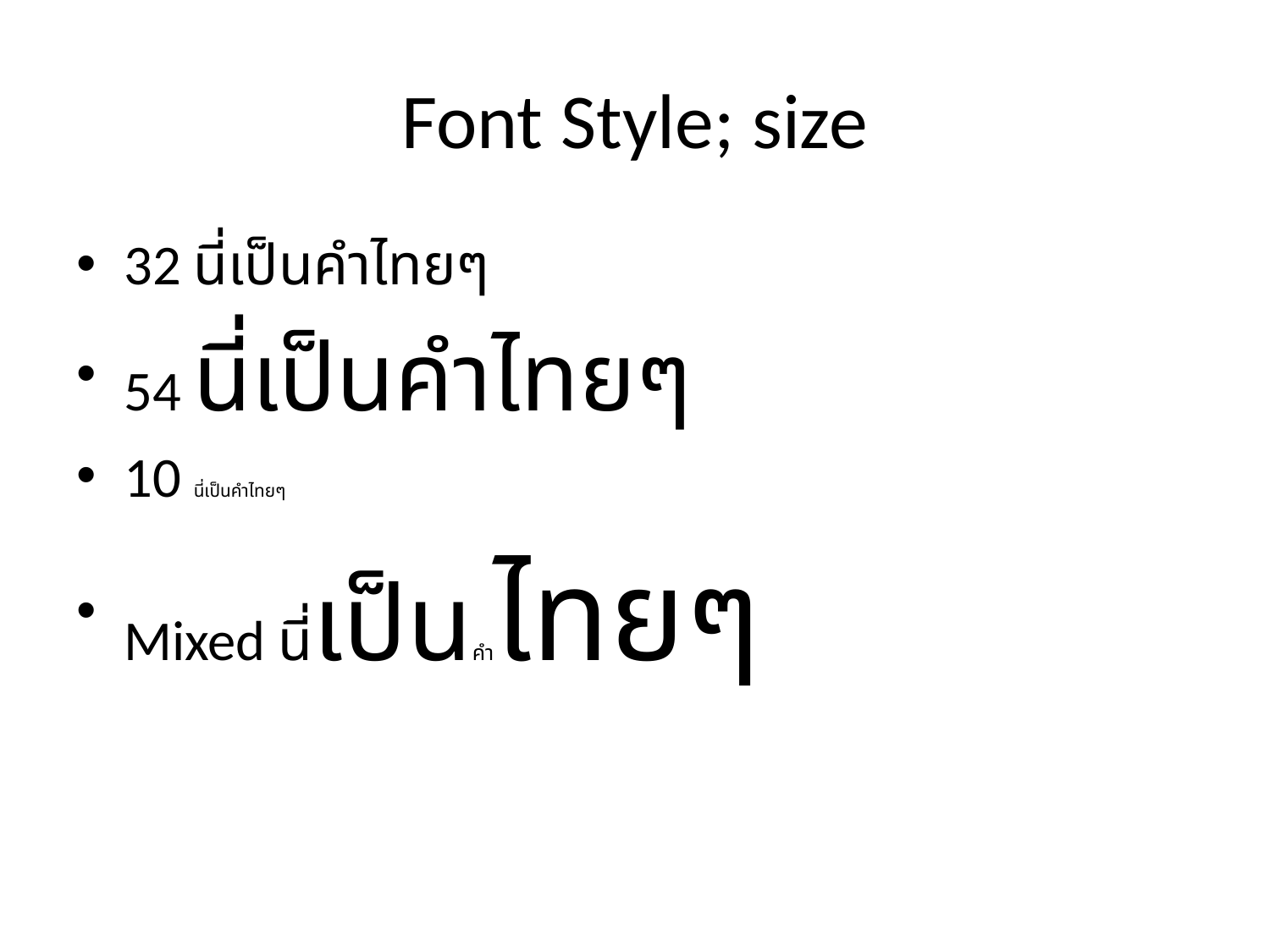

# Font Style; size
32 นี่เป็นคำไทยๆ
54 นี่เป็นคำไทยๆ
10 นี่เป็นคำไทยๆ
Mixed นี่เป็นคำไทยๆ